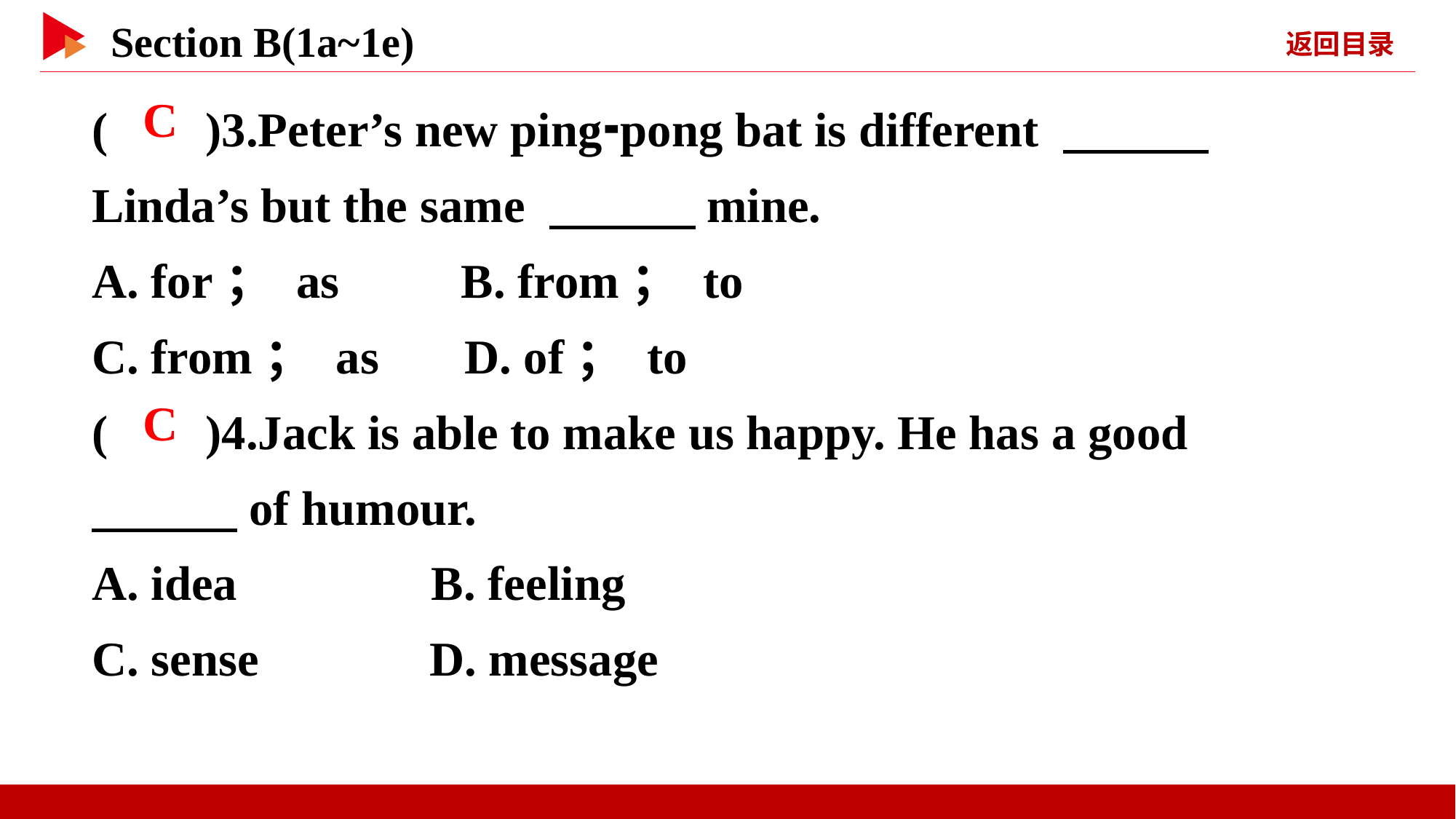

(        )3.Peter’s new ping⁃pong bat is different 　　　Linda’s but the same 　　　mine.
A. for； as          B. from； to
C. from； as       D. of； to
(        )4.Jack is able to make us happy. He has a good
　　　of humour.
A. idea             	 B. feeling
C. sense              D. message
   C
   C